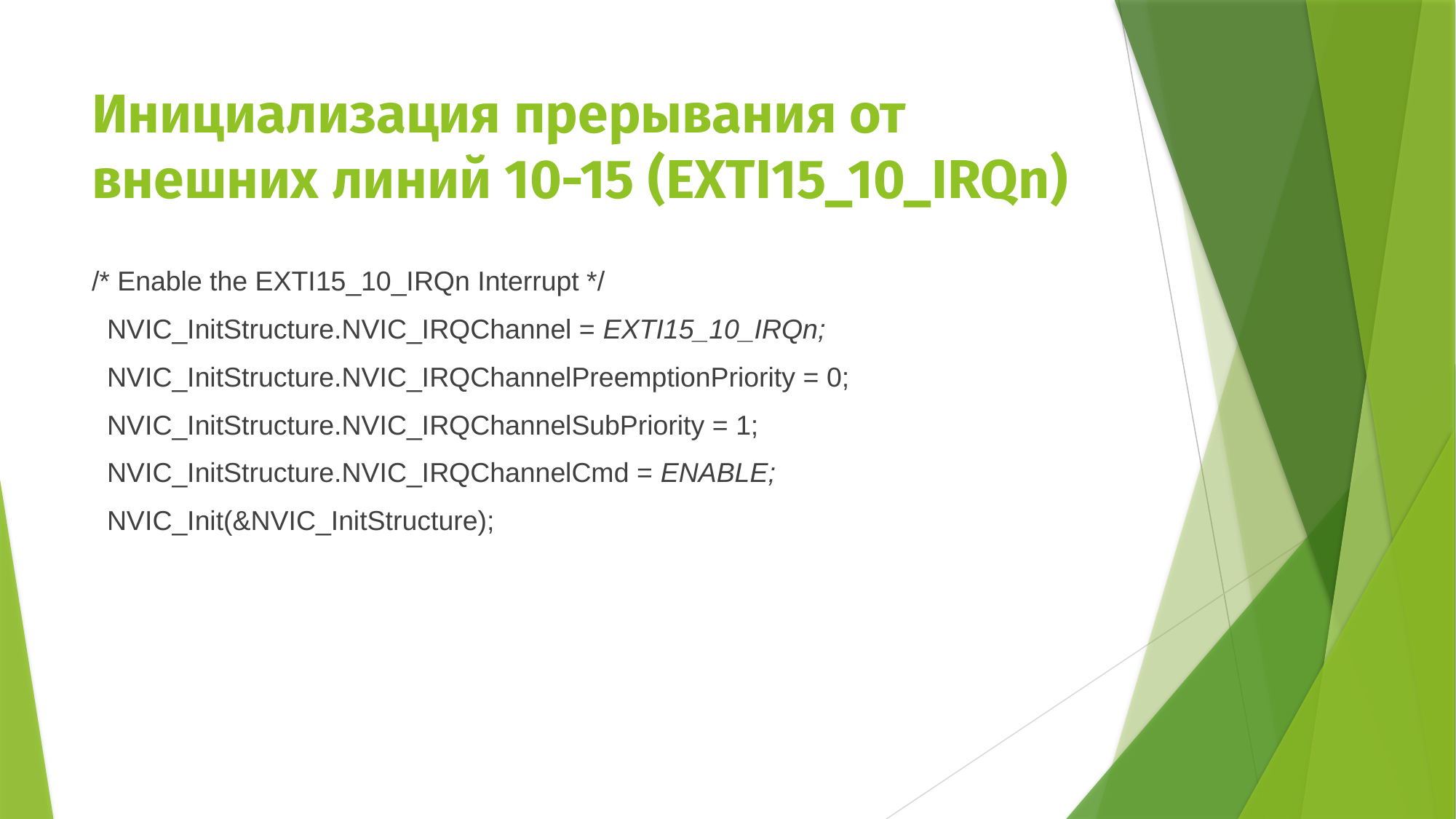

# Инициализация прерывания от внешних линий 10-15 (EXTI15_10_IRQn)
/* Enable the EXTI15_10_IRQn Interrupt */
  NVIC_InitStructure.NVIC_IRQChannel = EXTI15_10_IRQn;
  NVIC_InitStructure.NVIC_IRQChannelPreemptionPriority = 0;
  NVIC_InitStructure.NVIC_IRQChannelSubPriority = 1;
  NVIC_InitStructure.NVIC_IRQChannelCmd = ENABLE;
  NVIC_Init(&NVIC_InitStructure);